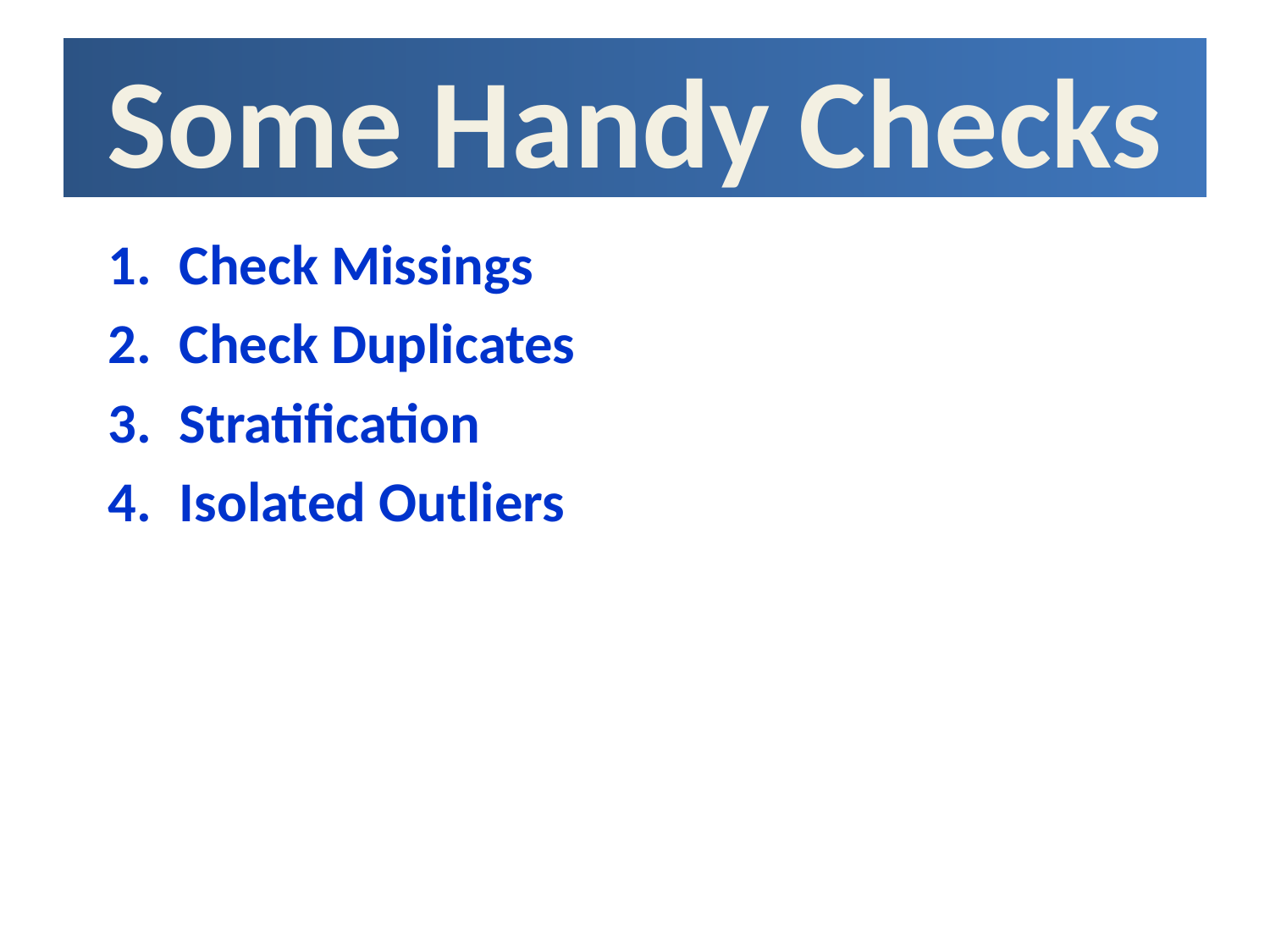

# Some Handy Checks
Check Missings
Check Duplicates
Stratification
Isolated Outliers